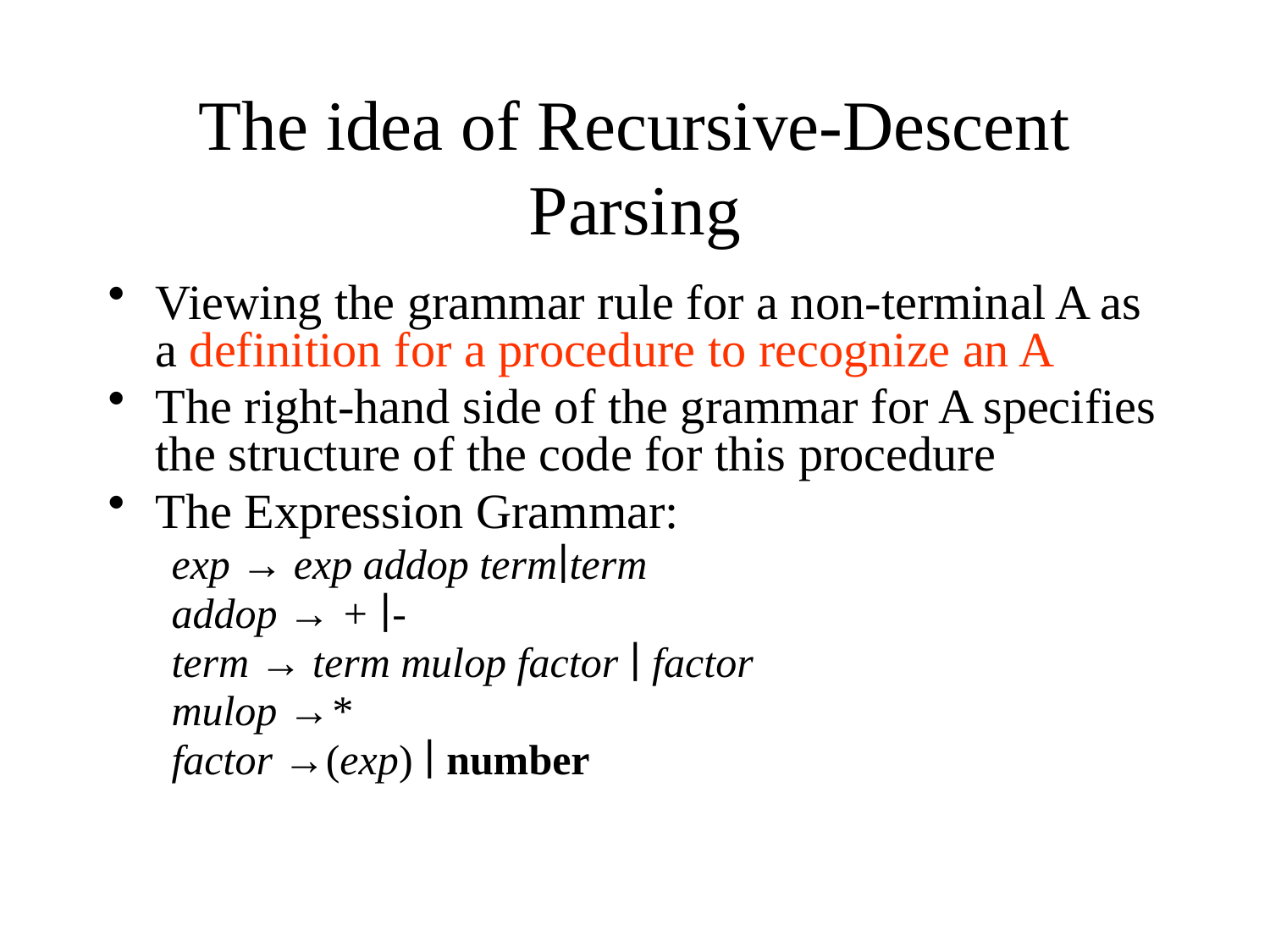

# The idea of Recursive-Descent Parsing
Viewing the grammar rule for a non-terminal A as a definition for a procedure to recognize an A
The right-hand side of the grammar for A specifies the structure of the code for this procedure
The Expression Grammar:
exp → exp addop term∣term
addop → + ∣-
term → term mulop factor ∣ factor
mulop →*
factor →(exp) ∣ number